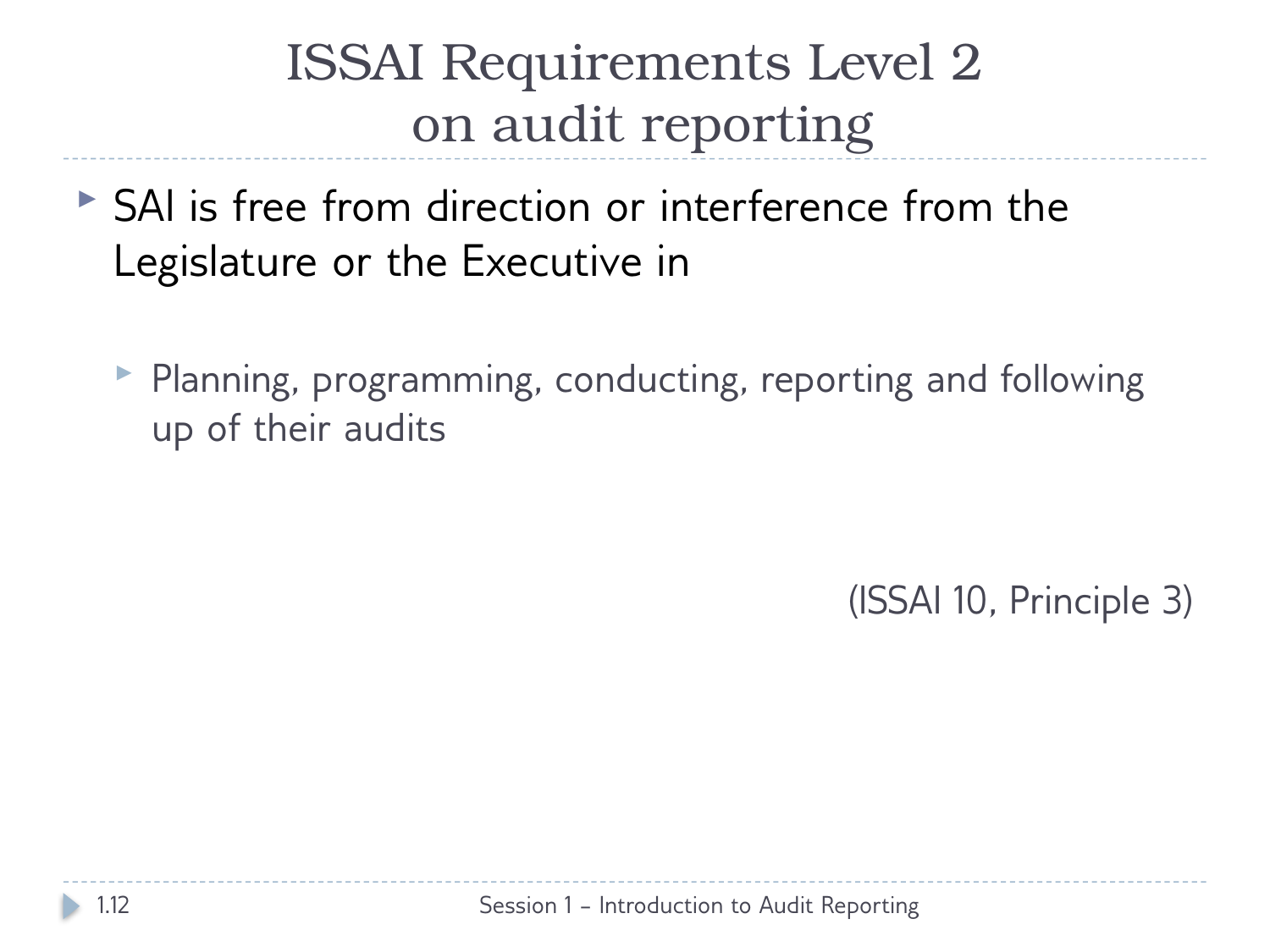

# ISSAI Requirements Level 2 on audit reporting
SAI is free from direction or interference from the Legislature or the Executive in

Planning, programming, conducting, reporting and following up of their audits

(ISSAI 10, Principle 3)
1.12
Session 1 – Introduction to Audit Reporting